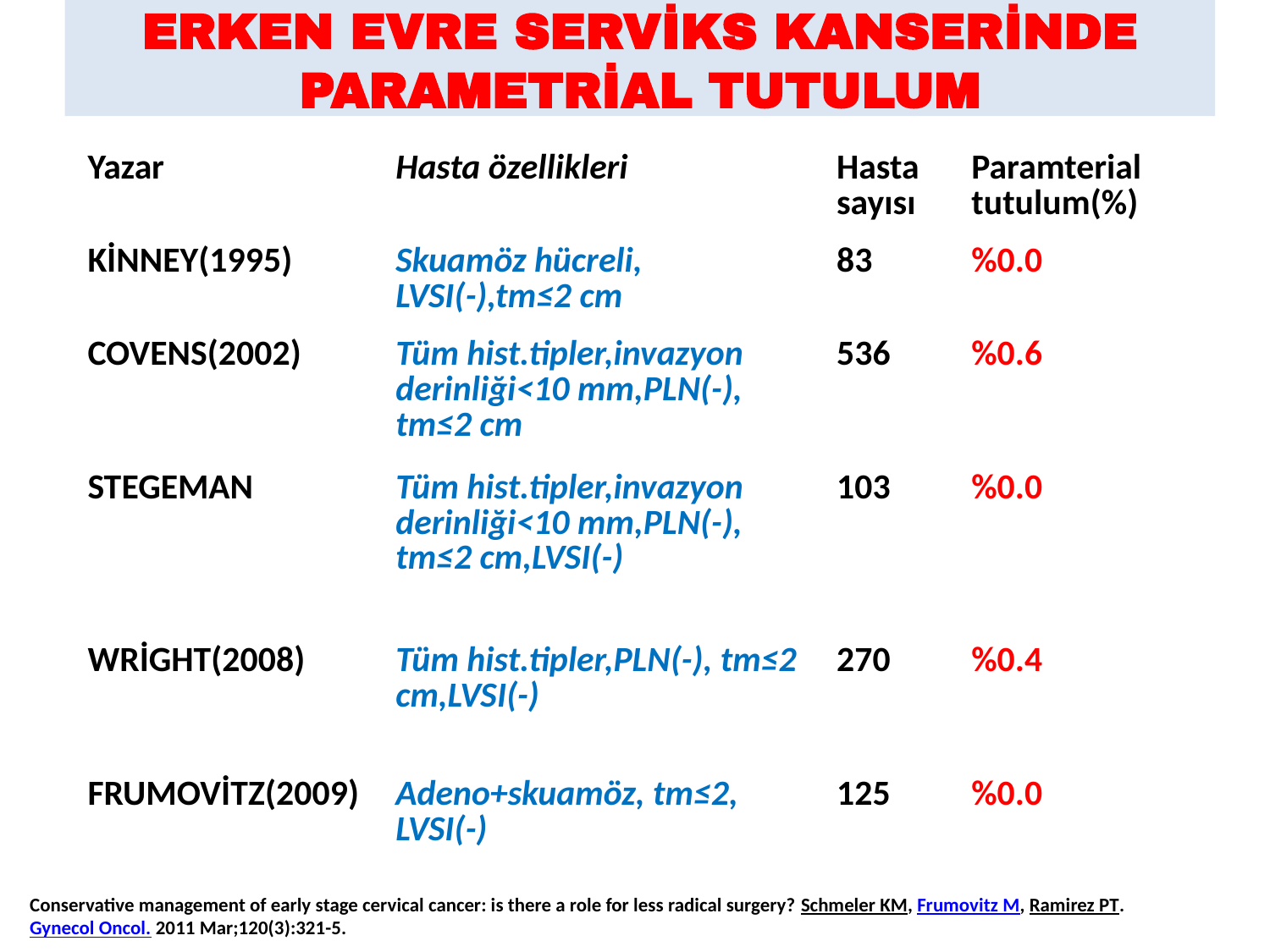

# ERKEN EVRE SERVİKS KANSERİNDE PARAMETRİAL TUTULUM
| Yazar | Hasta özellikleri | Hasta sayısı | Paramterial tutulum(%) |
| --- | --- | --- | --- |
| KİNNEY(1995) | Skuamöz hücreli, LVSI(-),tm≤2 cm | 83 | %0.0 |
| COVENS(2002) | Tüm hist.tipler,invazyon derinliği<10 mm,PLN(-), tm≤2 cm | 536 | %0.6 |
| STEGEMAN | Tüm hist.tipler,invazyon derinliği<10 mm,PLN(-), tm≤2 cm,LVSI(-) | 103 | %0.0 |
| WRİGHT(2008) | Tüm hist.tipler,PLN(-), tm≤2 cm,LVSI(-) | 270 | %0.4 |
| FRUMOVİTZ(2009) | Adeno+skuamöz, tm≤2, LVSI(-) | 125 | %0.0 |
Conservative management of early stage cervical cancer: is there a role for less radical surgery? Schmeler KM, Frumovitz M, Ramirez PT. Gynecol Oncol. 2011 Mar;120(3):321-5.